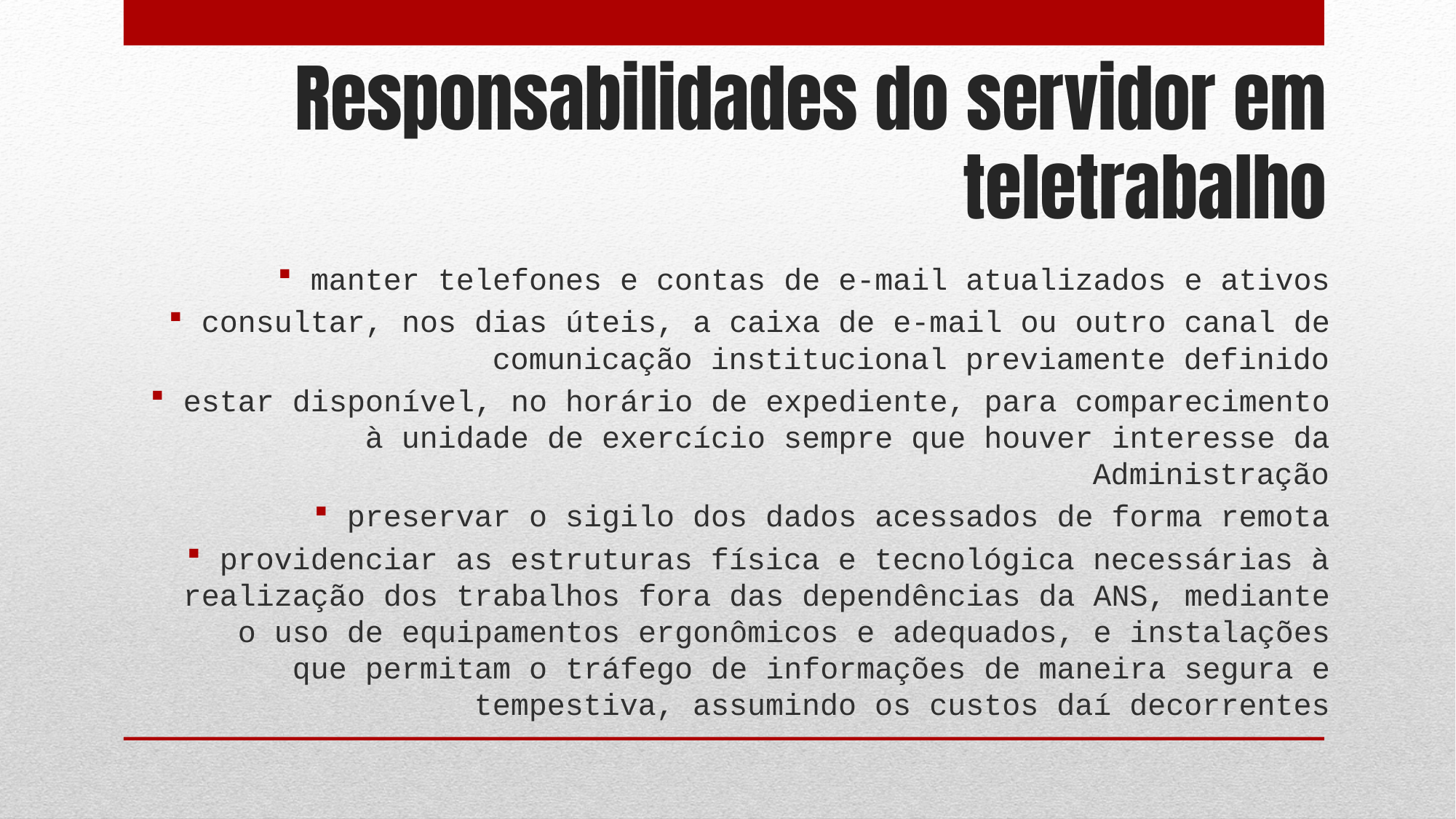

# Responsabilidades do servidor em teletrabalho
manter telefones e contas de e-mail atualizados e ativos
consultar, nos dias úteis, a caixa de e-mail ou outro canal de comunicação institucional previamente definido
estar disponível, no horário de expediente, para comparecimento à unidade de exercício sempre que houver interesse da Administração
preservar o sigilo dos dados acessados de forma remota
providenciar as estruturas física e tecnológica necessárias à realização dos trabalhos fora das dependências da ANS, mediante o uso de equipamentos ergonômicos e adequados, e instalações que permitam o tráfego de informações de maneira segura e tempestiva, assumindo os custos daí decorrentes